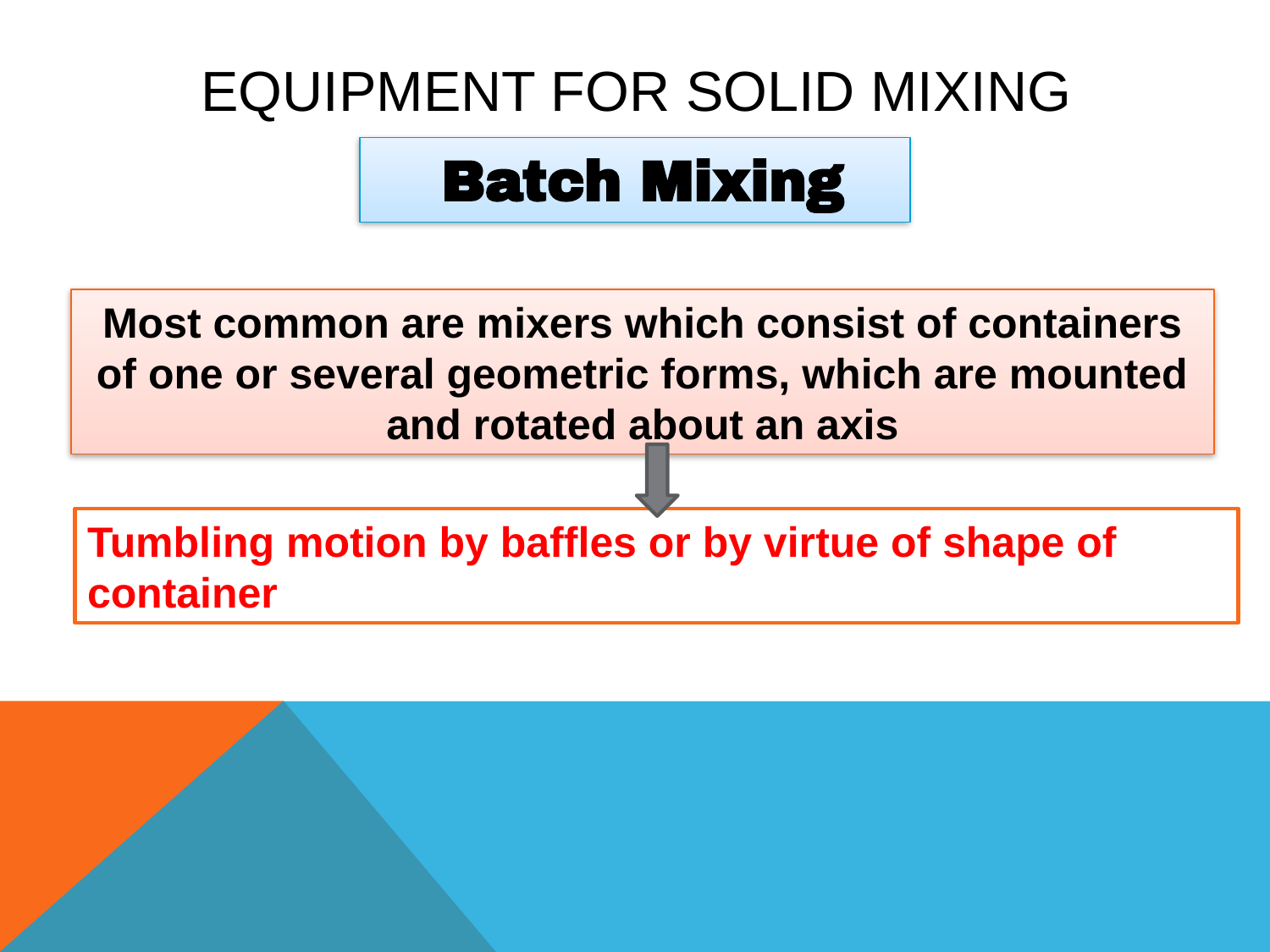

# Equipment For solid mixing
Batch Mixing
Most common are mixers which consist of containers of one or several geometric forms, which are mounted and rotated about an axis

Tumbling motion by baffles or by virtue of shape of container